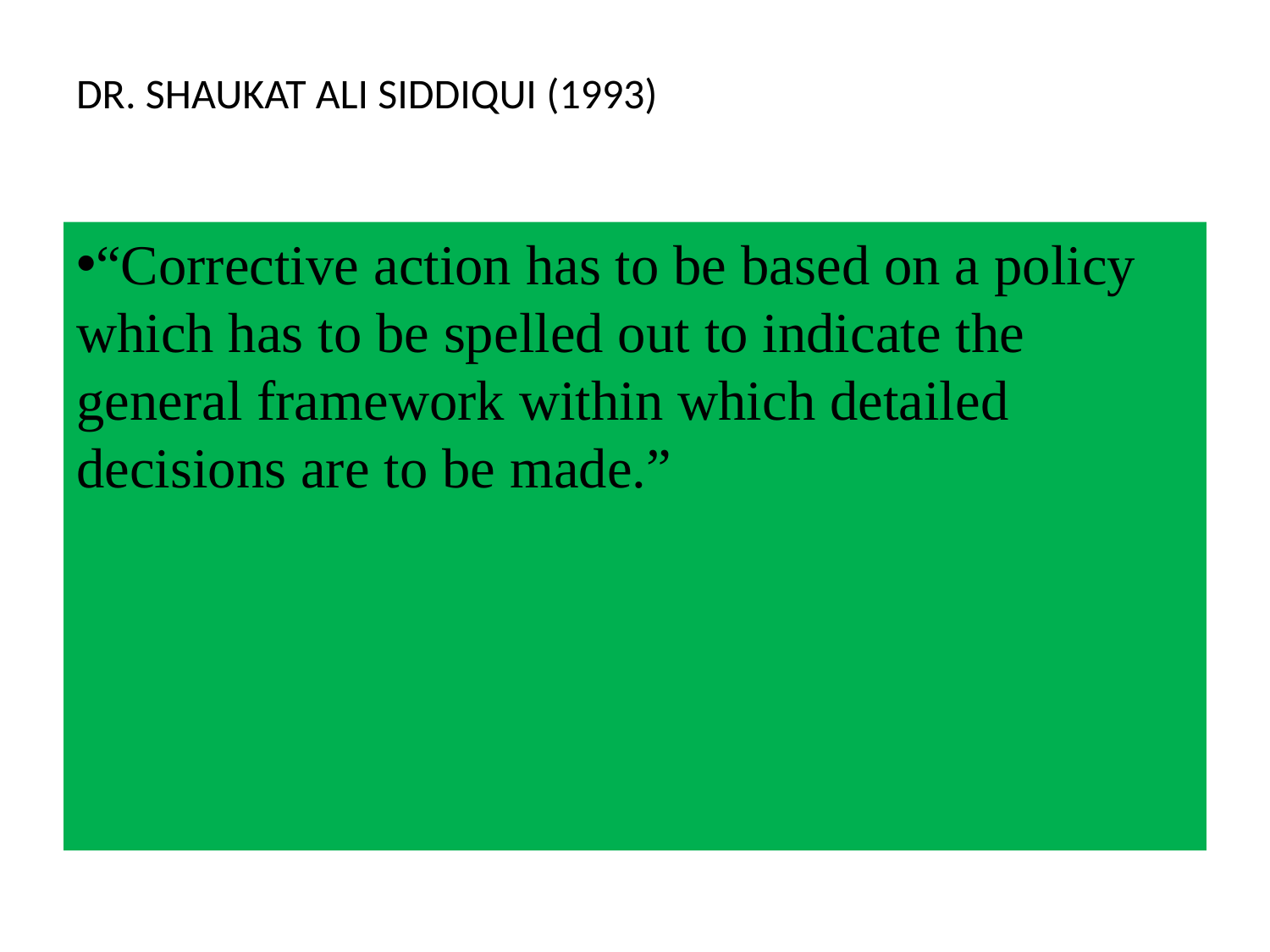

# DR. SHAUKAT ALI SIDDIQUI (1993)
“Corrective action has to be based on a policy which has to be spelled out to indicate the general framework within which detailed decisions are to be made.”